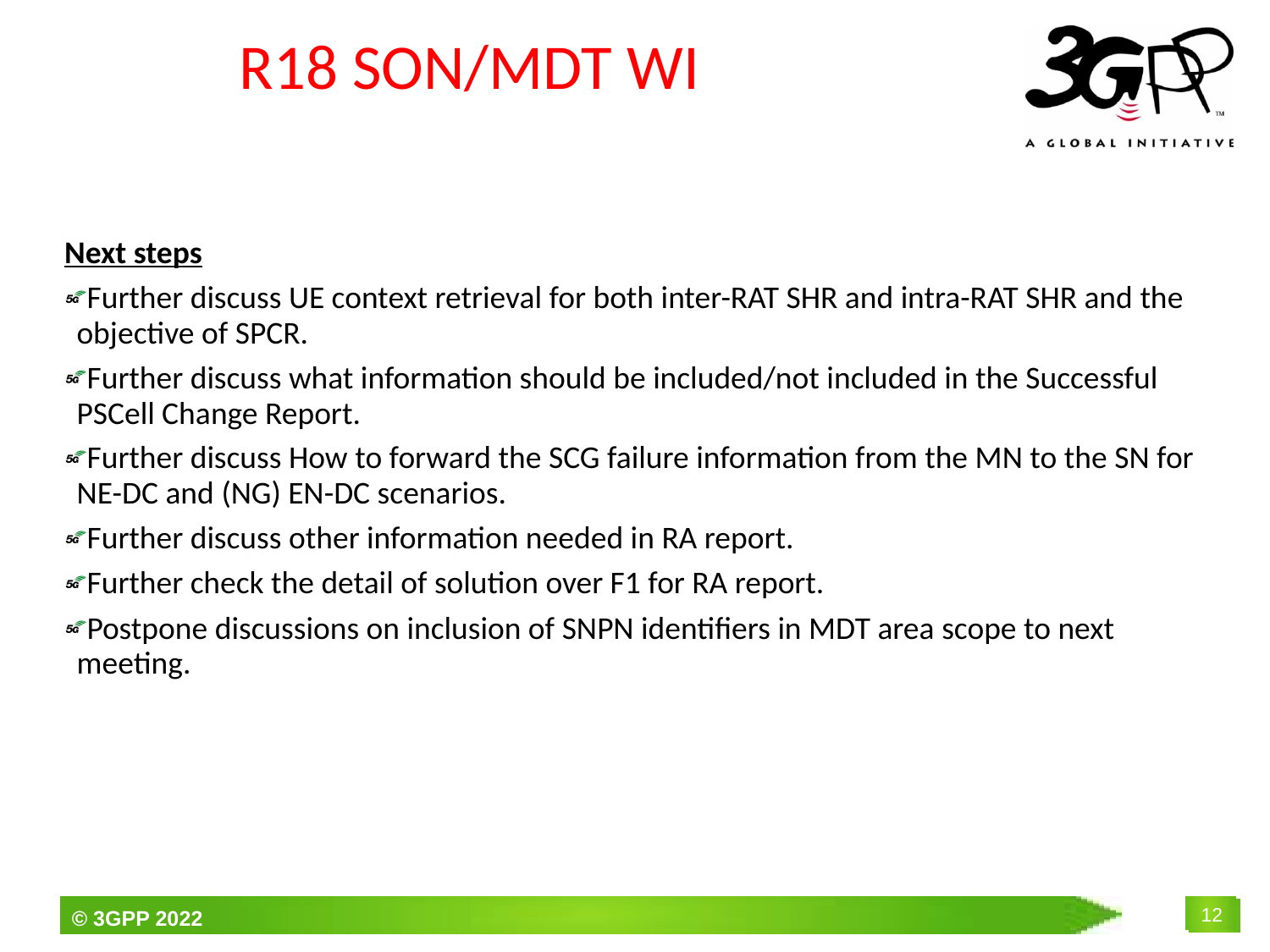

# R18 SON/MDT WI

Next steps
Further discuss UE context retrieval for both inter-RAT SHR and intra-RAT SHR and the objective of SPCR.
Further discuss what information should be included/not included in the Successful PSCell Change Report.
Further discuss How to forward the SCG failure information from the MN to the SN for NE-DC and (NG) EN-DC scenarios.
Further discuss other information needed in RA report.
Further check the detail of solution over F1 for RA report.
Postpone discussions on inclusion of SNPN identifiers in MDT area scope to next meeting.

12